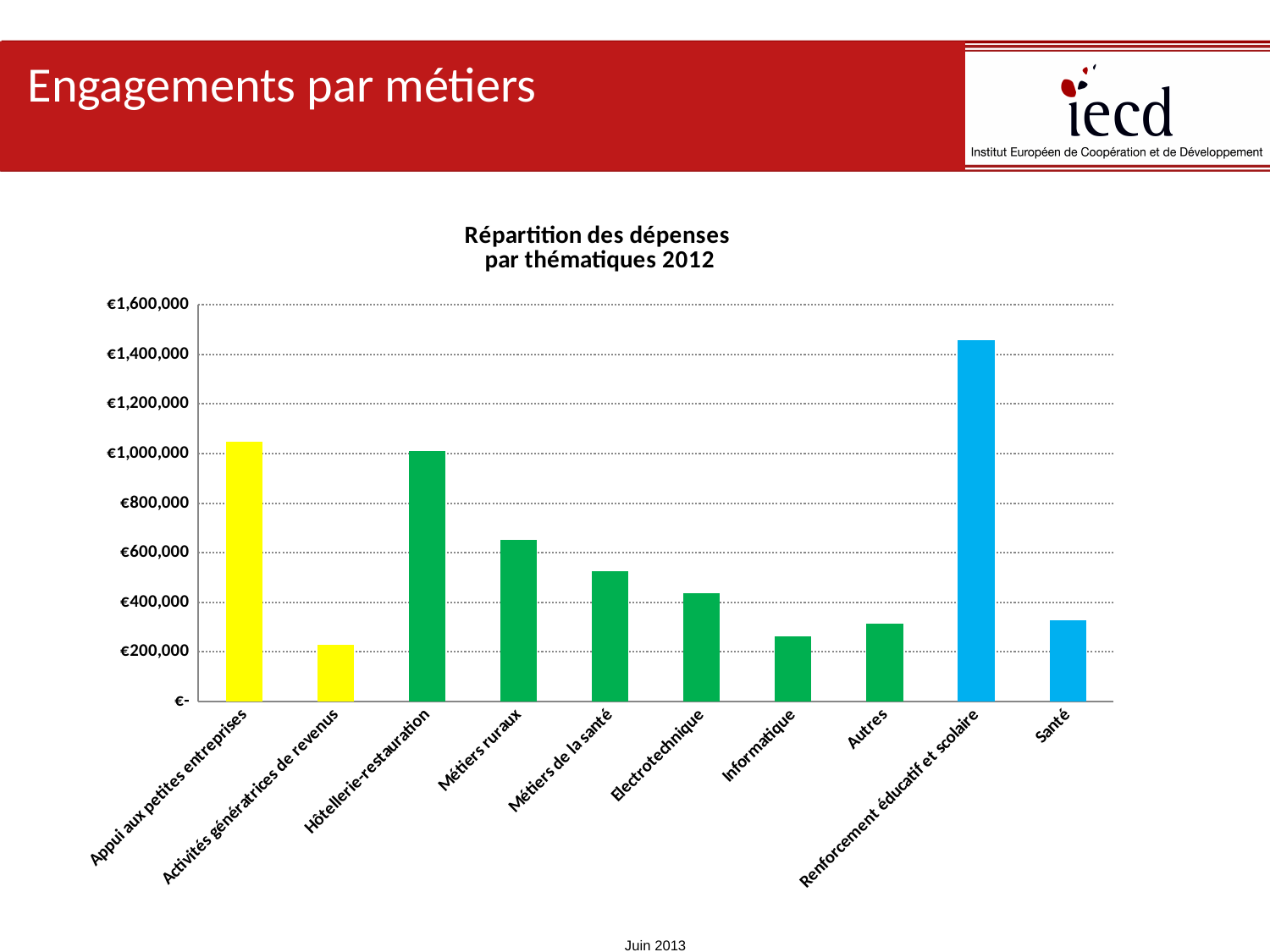

# Engagements par métiers

### Chart: Répartition des dépenses
par thématiques 2012

| Category |  |
|---|---|
| Appui aux petites entreprises | 1047515.73 |
| Activités génératrices de revenus | 229352.0 |
| Hôtellerie-restauration | 1011263.63 |
| Métiers ruraux | 651456.21 |
| Métiers de la santé | 526225.9299999999 |
| Electrotechnique | 436062.48 |
| Informatique | 263674.69999999995 |
| Autres | 314999.69 |
| Renforcement éducatif et scolaire | 1458720.96 |
| Santé | 326636.4 |